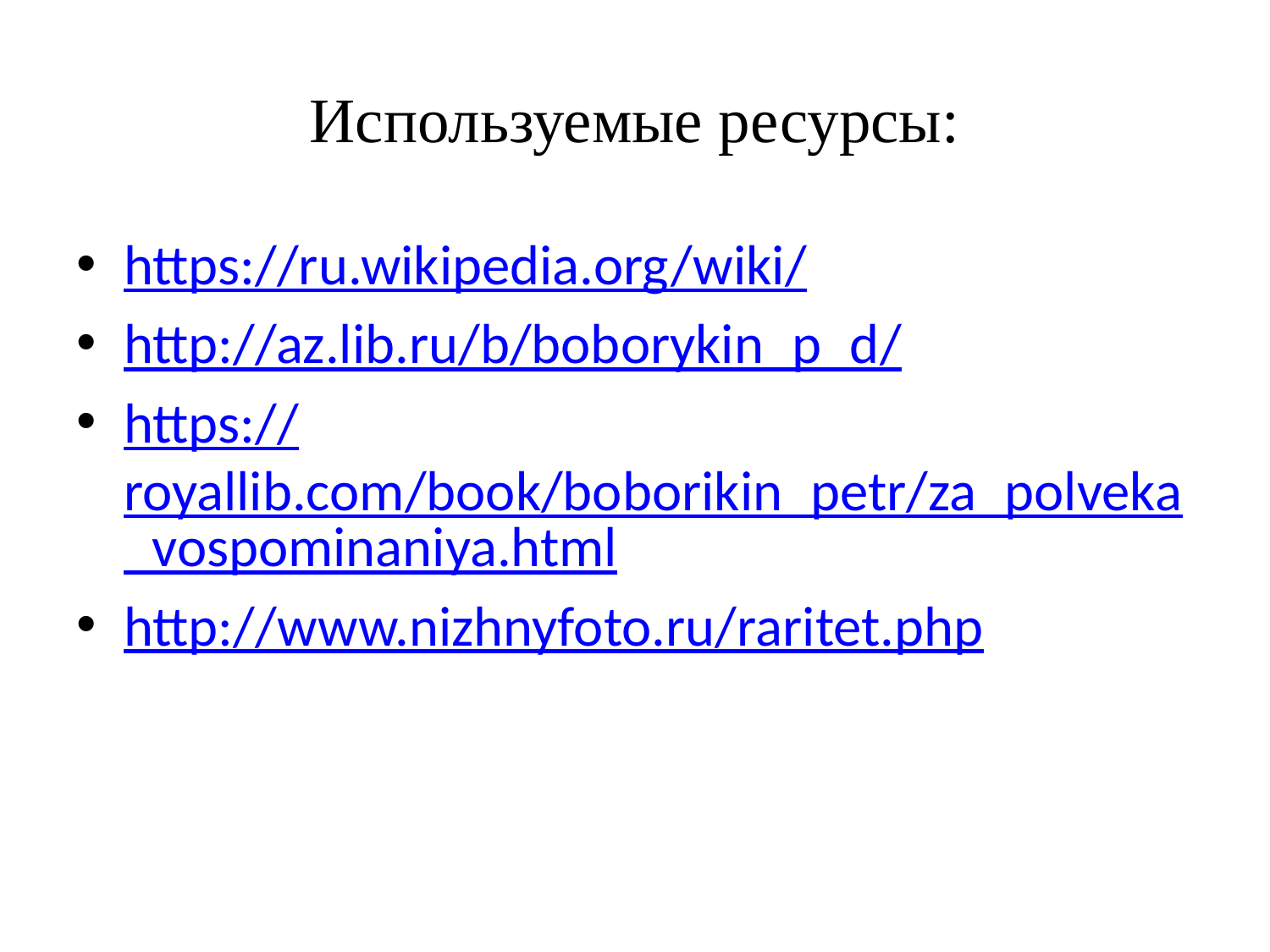

# Используемые ресурсы:
https://ru.wikipedia.org/wiki/
http://az.lib.ru/b/boborykin_p_d/
https://royallib.com/book/boborikin_petr/za_polveka_vospominaniya.html
http://www.nizhnyfoto.ru/raritet.php